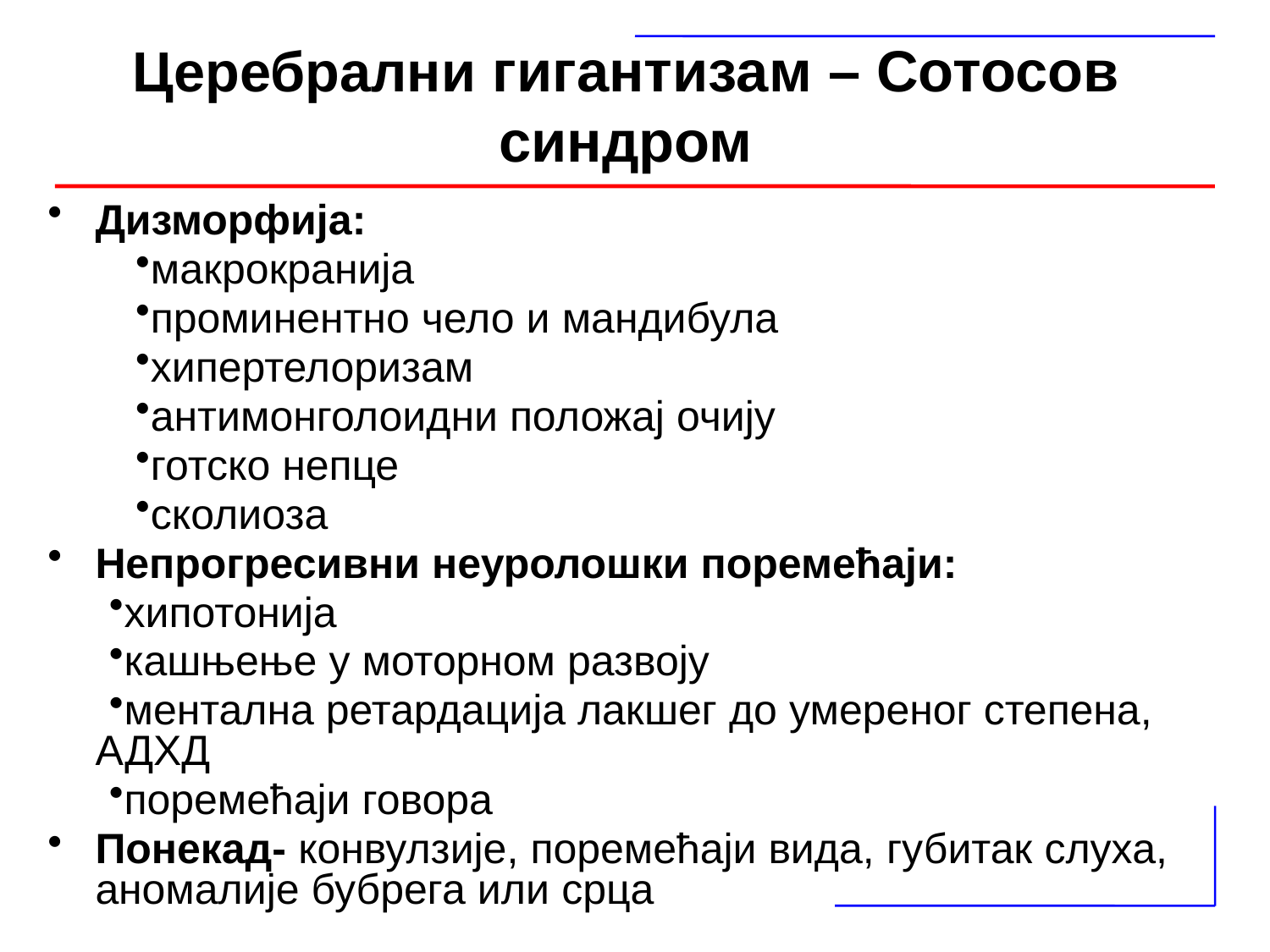

# Церебрални гигантизам – Сотосов синдром
Дизморфија:
макрокранија
проминентно чело и мандибула
хипертелоризам
антимонголоидни положај очију
готско непце
сколиоза
Непрогресивни неуролошки поремећаји:
хипотонија
кашњење у моторном развоју
ментална ретардација лакшег до умереног степена, АДХД
поремећаји говора
Понекад- конвулзије, поремећаји вида, губитак слуха, аномалије бубрега или срца